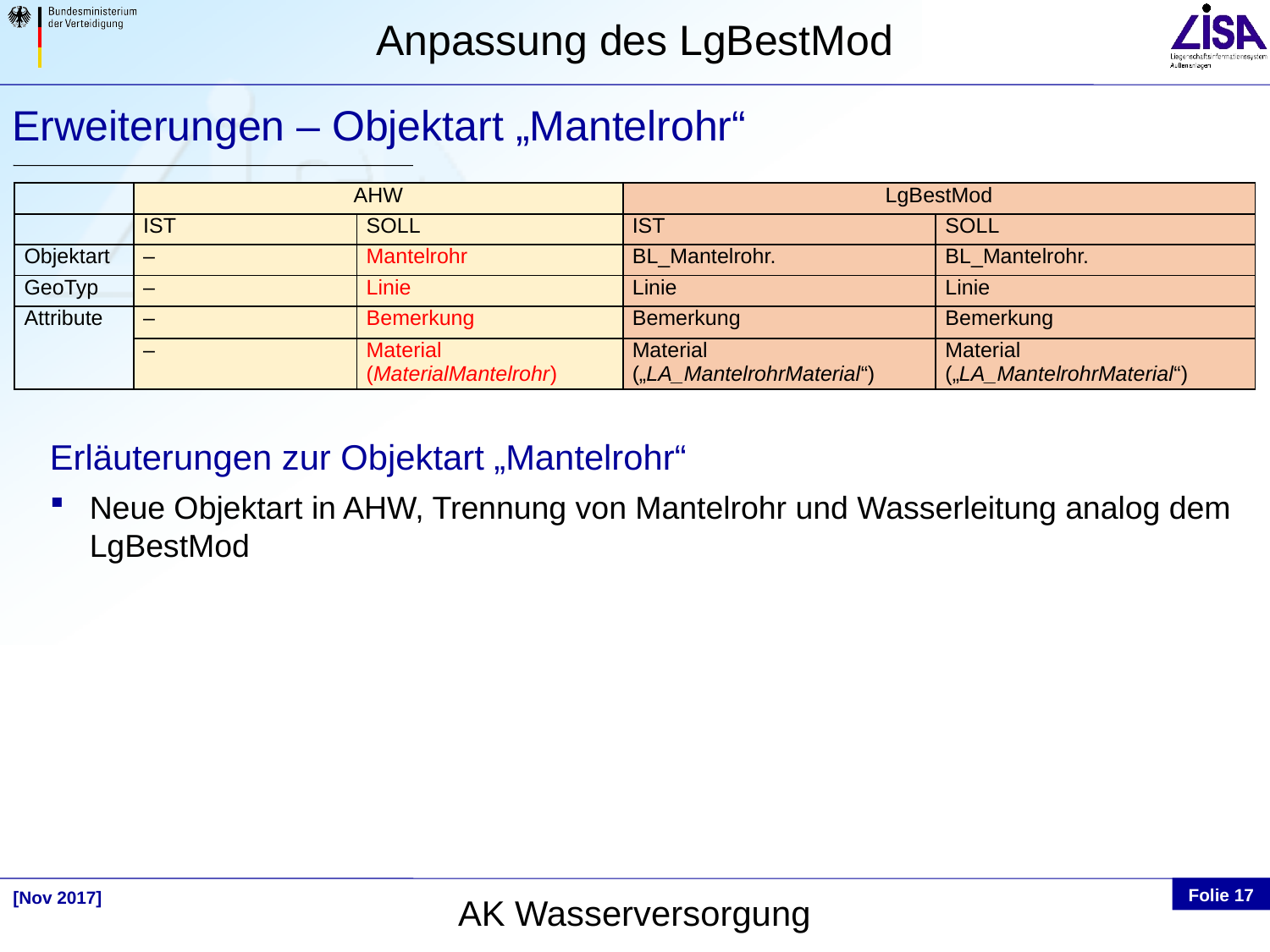

Erweiterungen – Objektart „Mantelrohr“

|  | AHW |  | LgBestMod |  |
| --- | --- | --- | --- | --- |
|  | IST | SOLL | IST | SOLL |
| Objektart | – | Mantelrohr | BL\_Mantelrohr. | BL\_Mantelrohr. |
| GeoTyp | – | Linie | Linie | Linie |
| Attribute | – | Bemerkung | Bemerkung | Bemerkung |
|  | – | Material (MaterialMantelrohr) | Material („LA\_MantelrohrMaterial“) | Material („LA\_MantelrohrMaterial“) |
Erläuterungen zur Objektart „Mantelrohr“
Neue Objektart in AHW, Trennung von Mantelrohr und Wasserleitung analog dem LgBestMod